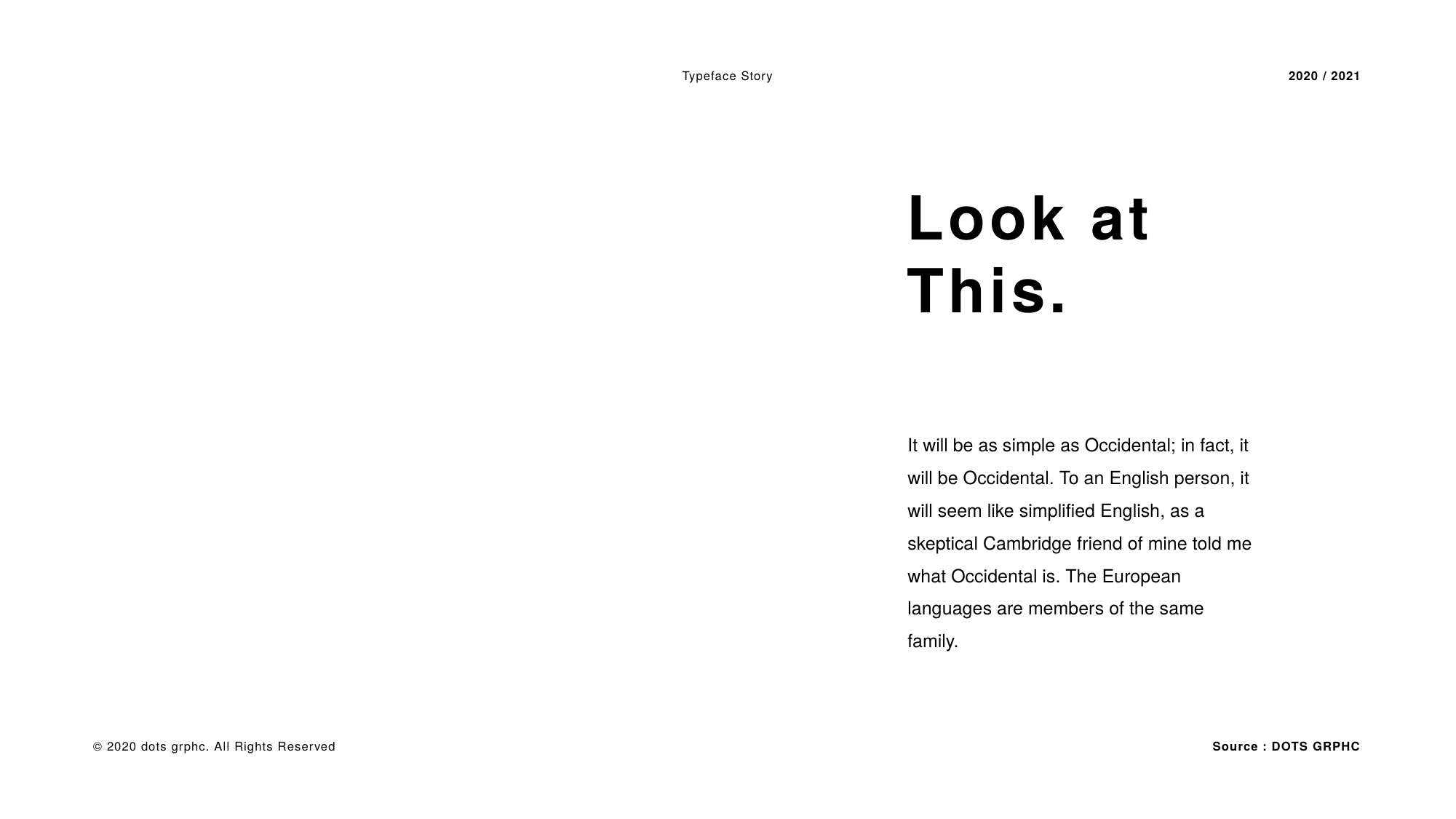

Typeface Story
2020 / 2021

Look at This.
It will be as simple as Occidental; in fact, it will be Occidental. To an English person, it will seem like simplified English, as a skeptical Cambridge friend of mine told me what Occidental is. The European languages are members of the same family.
Source : DOTS GRPHC
© 2020 dots grphc. All Rights Reserved